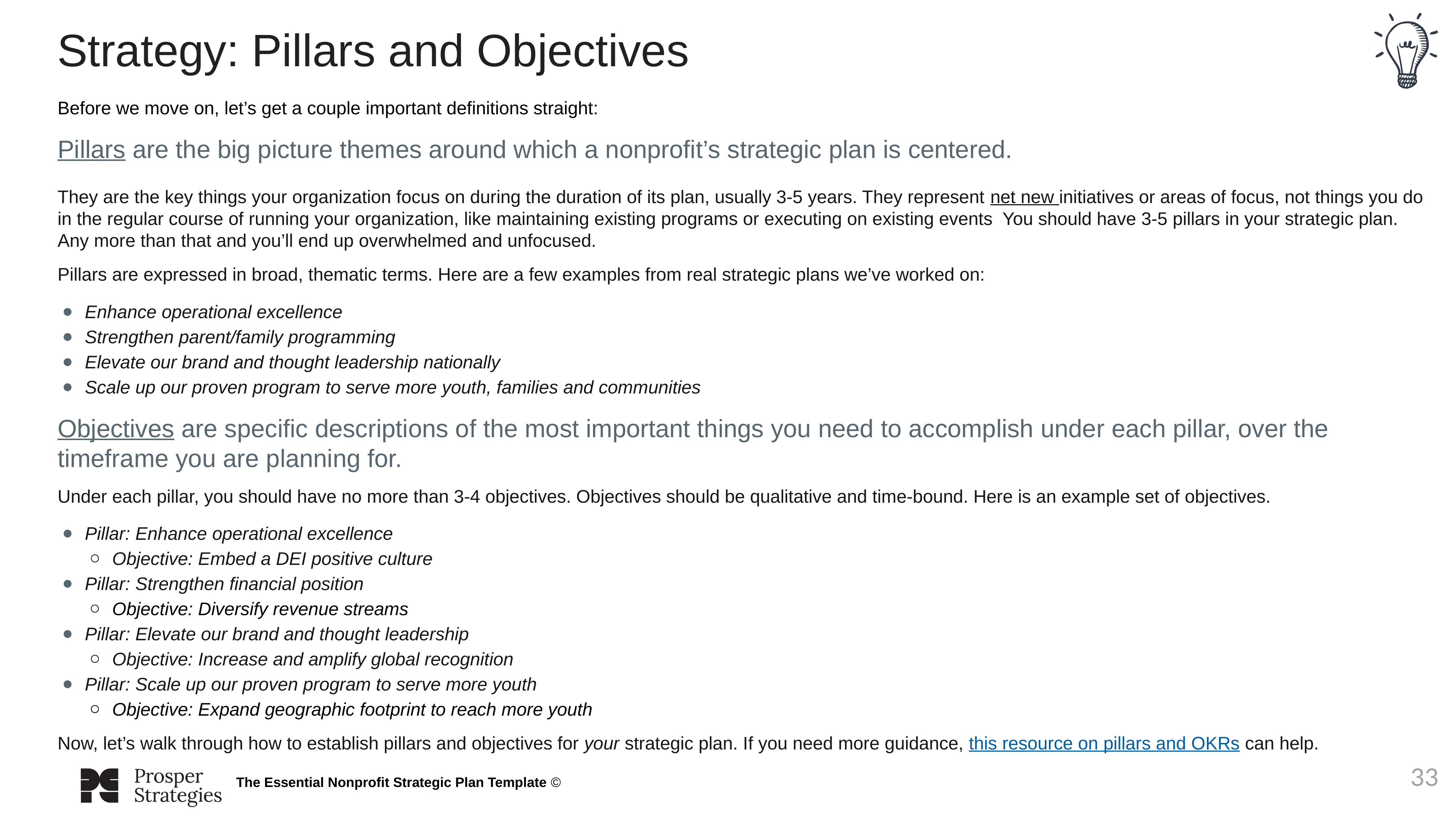

Strategy: Pillars and Objectives
Before we move on, let’s get a couple important definitions straight:
Pillars are the big picture themes around which a nonprofit’s strategic plan is centered.
They are the key things your organization focus on during the duration of its plan, usually 3-5 years. They represent net new initiatives or areas of focus, not things you do in the regular course of running your organization, like maintaining existing programs or executing on existing events  You should have 3-5 pillars in your strategic plan. Any more than that and you’ll end up overwhelmed and unfocused.
Pillars are expressed in broad, thematic terms. Here are a few examples from real strategic plans we’ve worked on:
Enhance operational excellence
Strengthen parent/family programming
Elevate our brand and thought leadership nationally
Scale up our proven program to serve more youth, families and communities
Objectives are specific descriptions of the most important things you need to accomplish under each pillar, over the timeframe you are planning for.
Under each pillar, you should have no more than 3-4 objectives. Objectives should be qualitative and time-bound. Here is an example set of objectives.
Pillar: Enhance operational excellence
Objective: Embed a DEI positive culture
Pillar: Strengthen financial position
Objective: Diversify revenue streams
Pillar: Elevate our brand and thought leadership
Objective: Increase and amplify global recognition
Pillar: Scale up our proven program to serve more youth
Objective: Expand geographic footprint to reach more youth
Now, let’s walk through how to establish pillars and objectives for your strategic plan. If you need more guidance, this resource on pillars and OKRs can help.
33